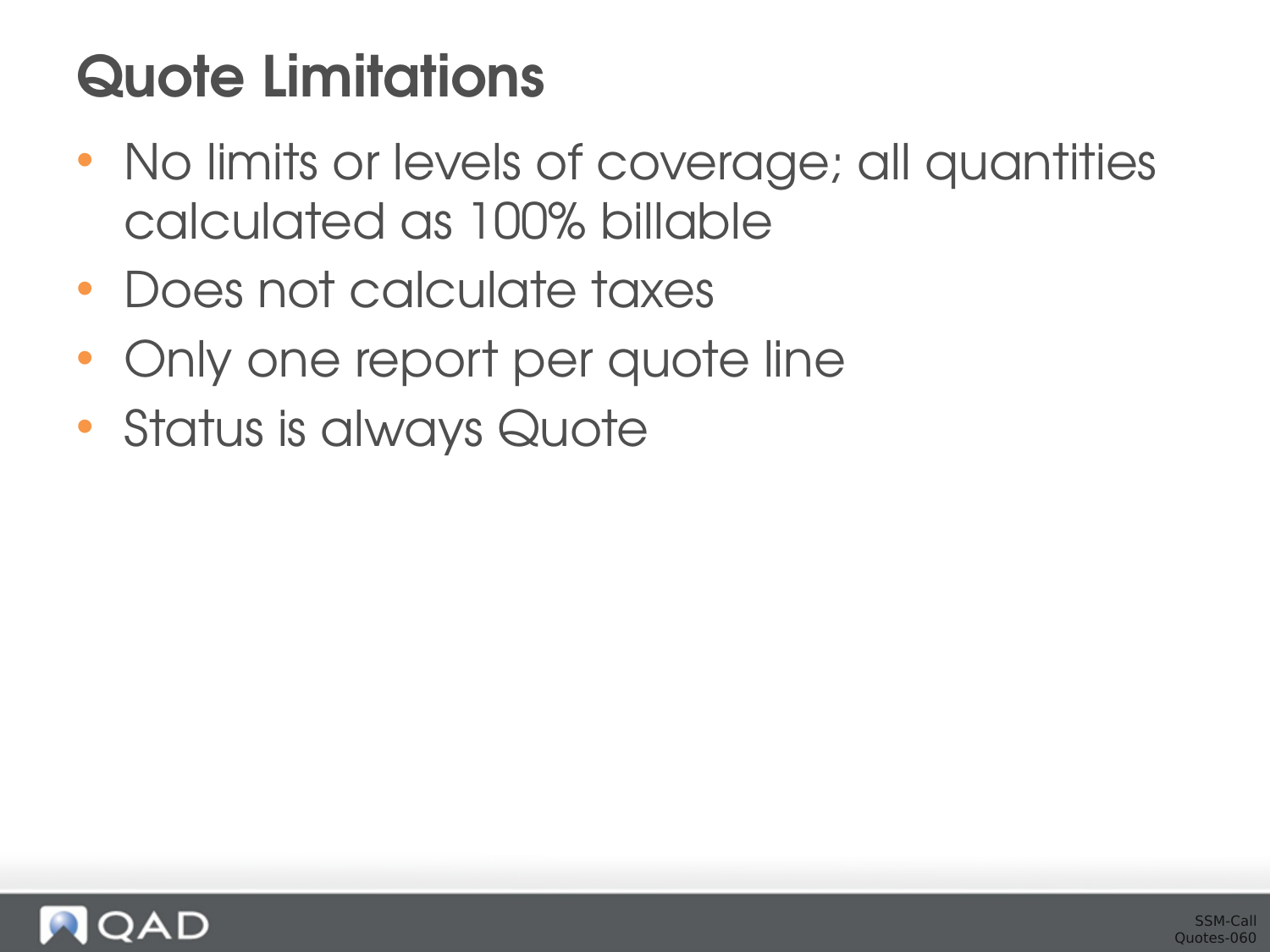

# Quote Limitations
No limits or levels of coverage; all quantities calculated as 100% billable
Does not calculate taxes
Only one report per quote line
Status is always Quote

SSM-Call Quotes-060